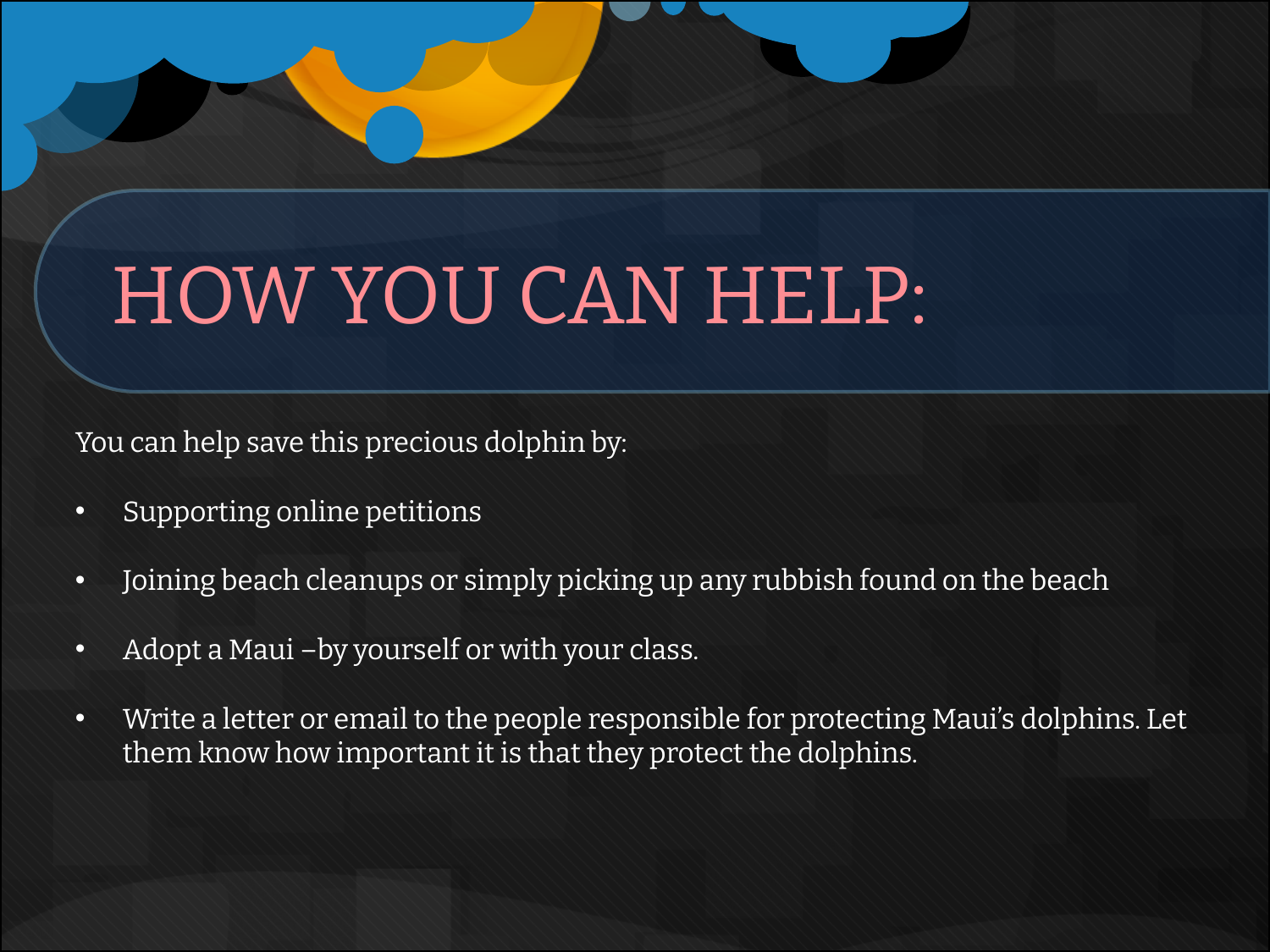

# HOW YOU CAN HELP:
You can help save this precious dolphin by:
Supporting online petitions
Joining beach cleanups or simply picking up any rubbish found on the beach
Adopt a Maui –by yourself or with your class.
Write a letter or email to the people responsible for protecting Maui’s dolphins. Let them know how important it is that they protect the dolphins.